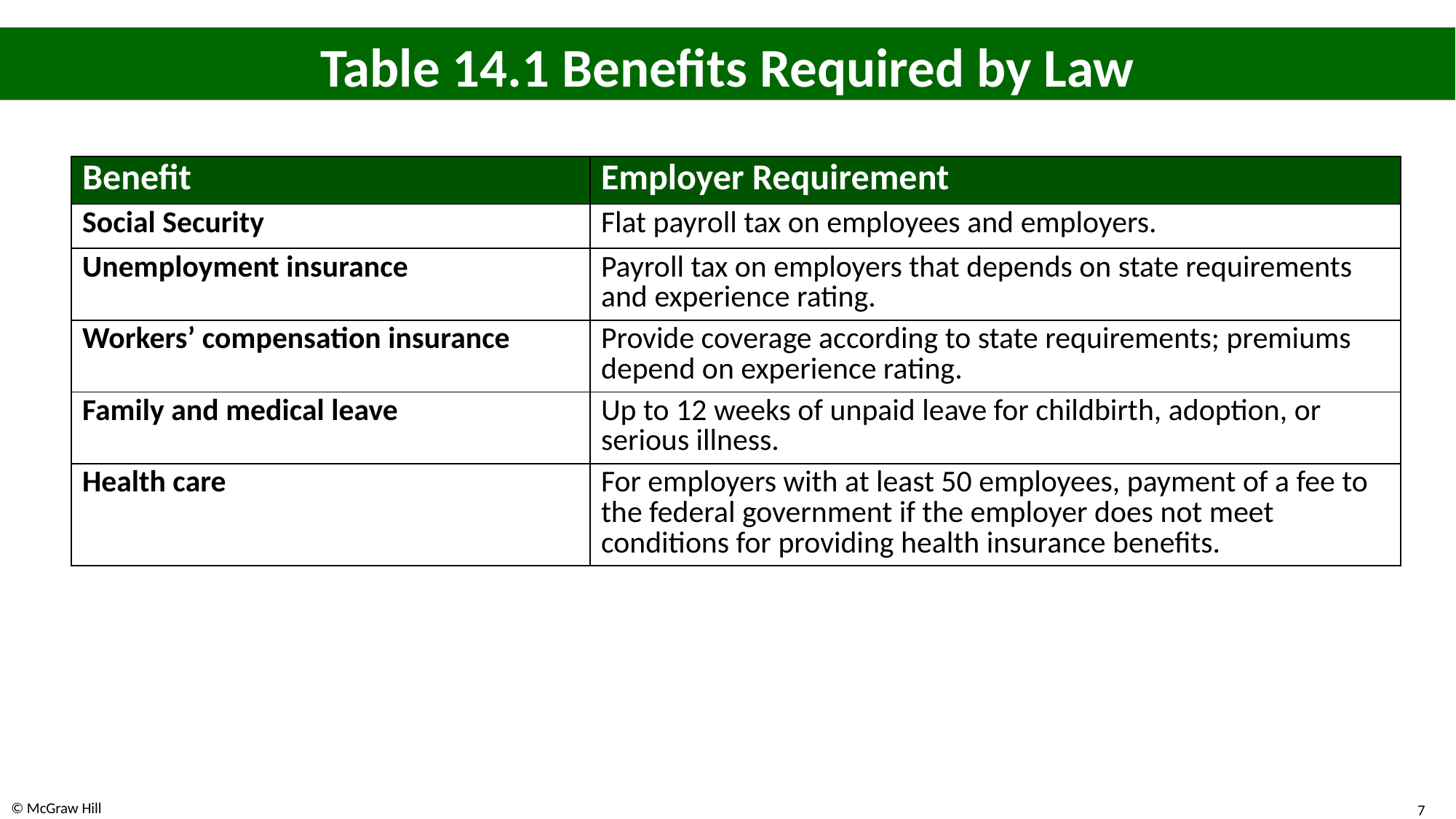

# Table 14.1 Benefits Required by Law
| Benefit | Employer Requirement |
| --- | --- |
| Social Security | Flat payroll tax on employees and employers. |
| Unemployment insurance | Payroll tax on employers that depends on state requirements and experience rating. |
| Workers’ compensation insurance | Provide coverage according to state requirements; premiums depend on experience rating. |
| Family and medical leave | Up to 12 weeks of unpaid leave for childbirth, adoption, or serious illness. |
| Health care | For employers with at least 50 employees, payment of a fee to the federal government if the employer does not meet conditions for providing health insurance benefits. |